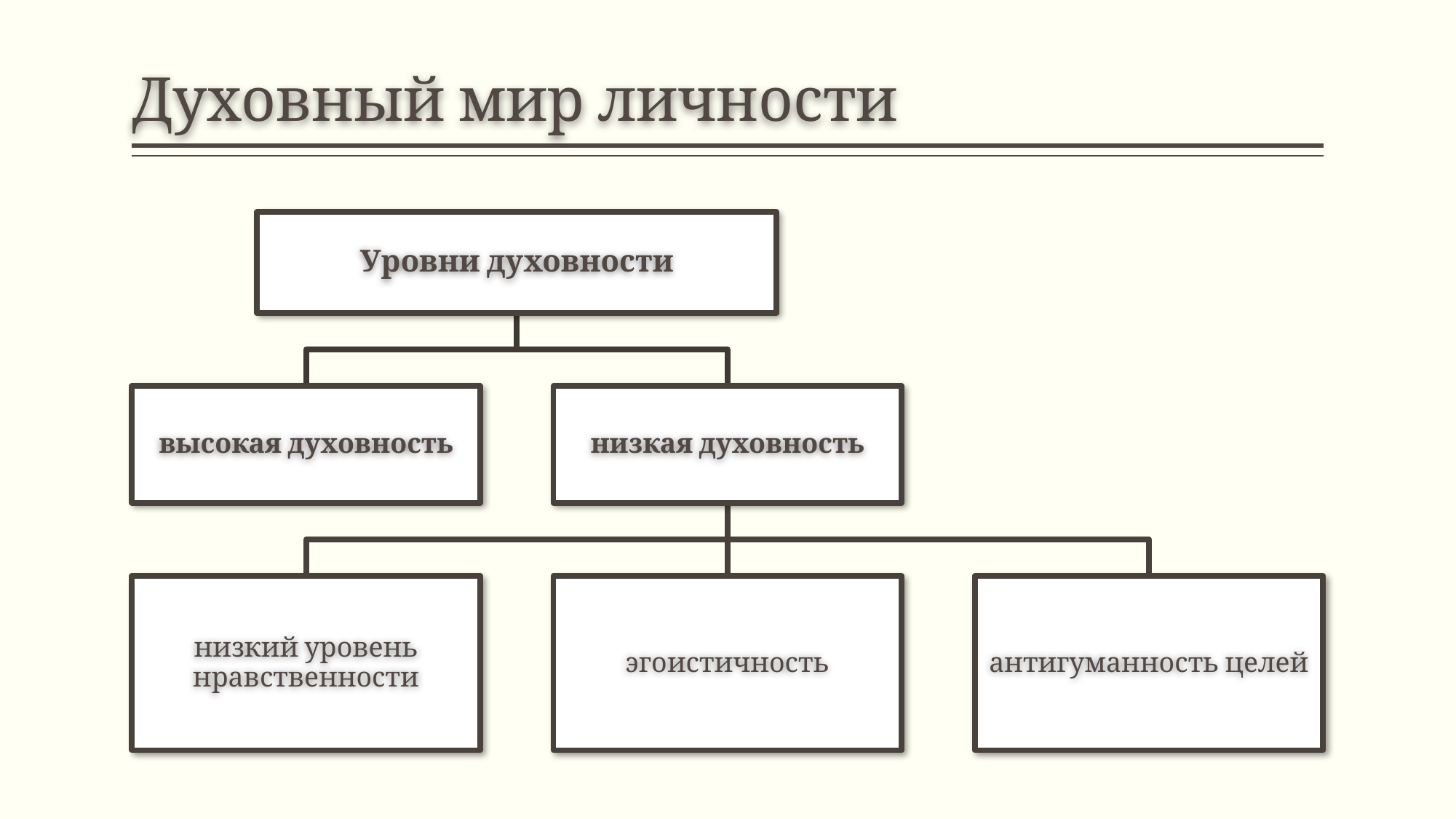

# Духовный мир личности

Уровни духовности

высокая духовность

низкая духовность

низкий уровень нравственности

эгоистичность

антигуманность целей